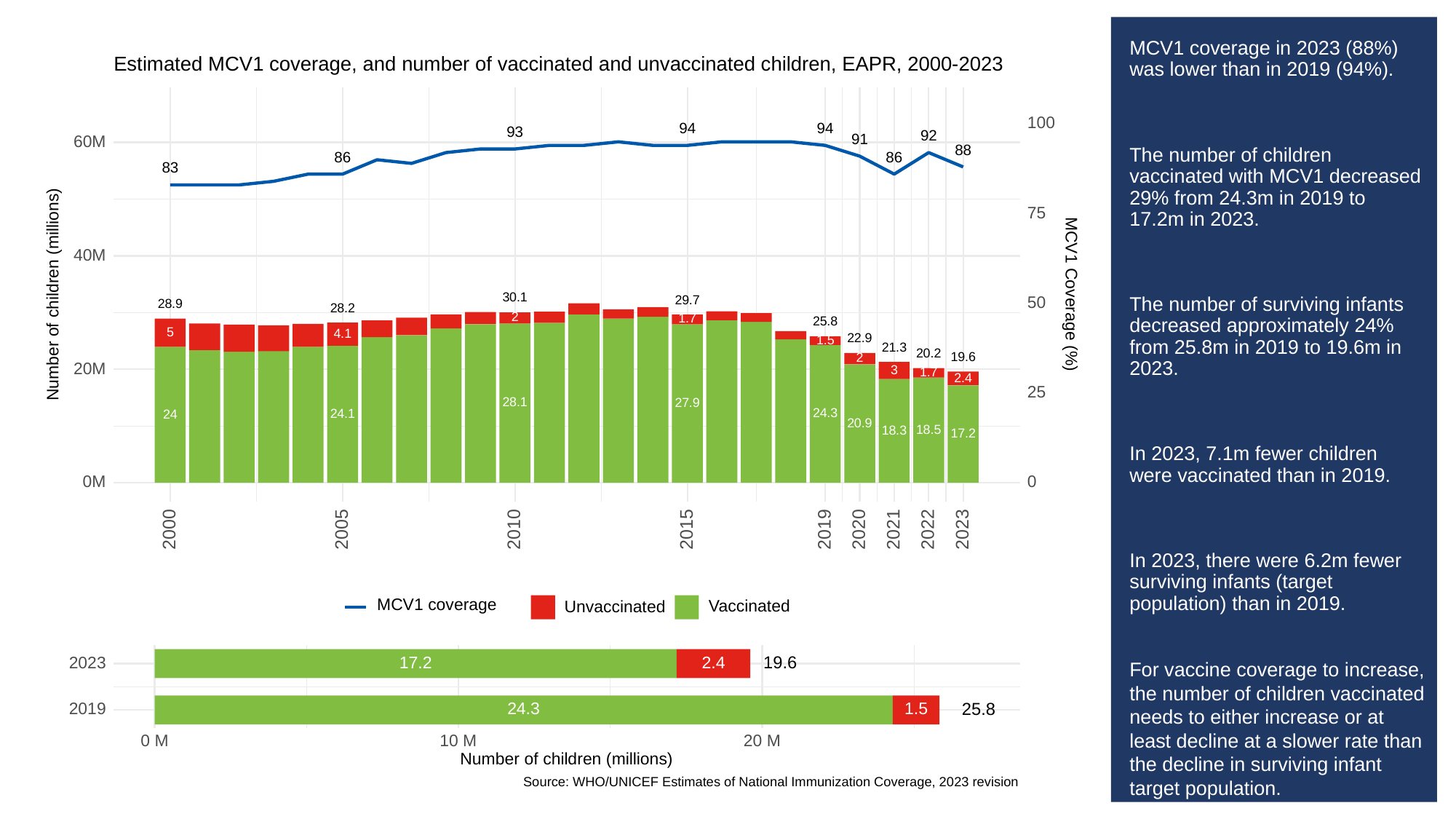

# MCV1 coverage in 2023 (88%) was lower than in 2019 (94%).

The number of children vaccinated with MCV1 decreased 29% from 24.3m in 2019 to 17.2m in 2023.

The number of surviving infants decreased approximately 24% from 25.8m in 2019 to 19.6m in 2023.

In 2023, 7.1m fewer children were vaccinated than in 2019.

In 2023, there were 6.2m fewer surviving infants (target population) than in 2019.

For vaccine coverage to increase, the number of children vaccinated needs to either increase or at least decline at a slower rate than the decline in surviving infant target population.

Estimated MCV1 coverage, and number of vaccinated and unvaccinated children, EAPR, 2000-2023

100
94
94
93
92
91
60M

88
86
86
83

75
40M

Number of children (millions)
MCV1 Coverage (%)
30.1
29.7
50
28.9

28.2

2

1.7

25.8

5

4.1

22.9

1.5

21.3

20.2

19.6

2

20M

3

1.7

2.4

25
28.1
27.9
24.3
24.1
24
20.9
18.5
18.3

17.2
0M
0

2023
2000
2005
2010
2015
2019
2020
2021
2022

MCV1 coverage
Unvaccinated
Vaccinated

19.6
2023
17.2
2.4

25.8
24.3
1.5
2019

0 M
10 M
20 M
Number of children (millions)
Source: WHO/UNICEF Estimates of National Immunization Coverage, 2023 revision